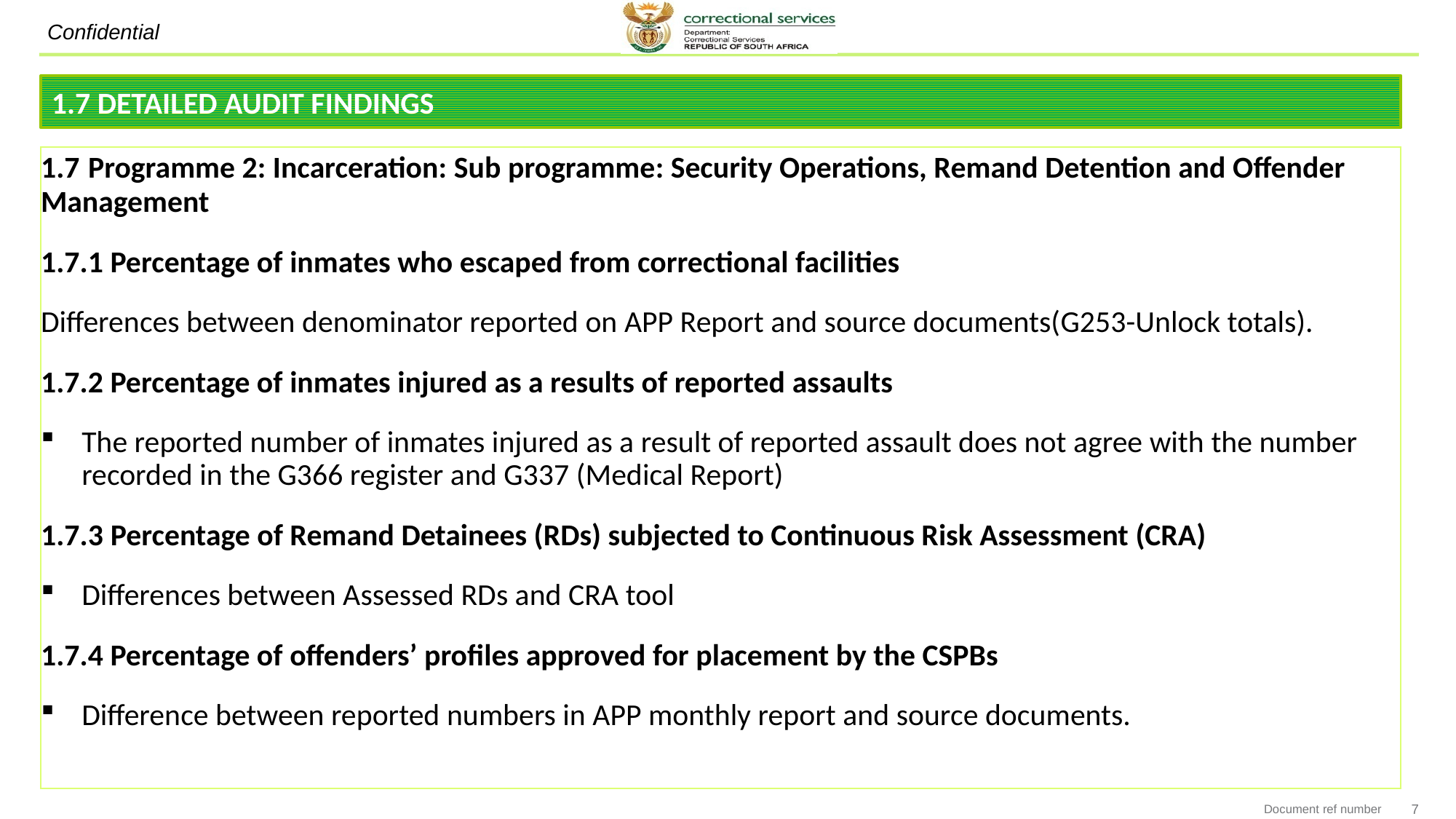

1.7 DETAILED AUDIT FINDINGS
1.7 Programme 2: Incarceration: Sub programme: Security Operations, Remand Detention and Offender Management
1.7.1 Percentage of inmates who escaped from correctional facilities
Differences between denominator reported on APP Report and source documents(G253-Unlock totals).
1.7.2 Percentage of inmates injured as a results of reported assaults
The reported number of inmates injured as a result of reported assault does not agree with the number recorded in the G366 register and G337 (Medical Report)
1.7.3 Percentage of Remand Detainees (RDs) subjected to Continuous Risk Assessment (CRA)
Differences between Assessed RDs and CRA tool
1.7.4 Percentage of offenders’ profiles approved for placement by the CSPBs
Difference between reported numbers in APP monthly report and source documents.